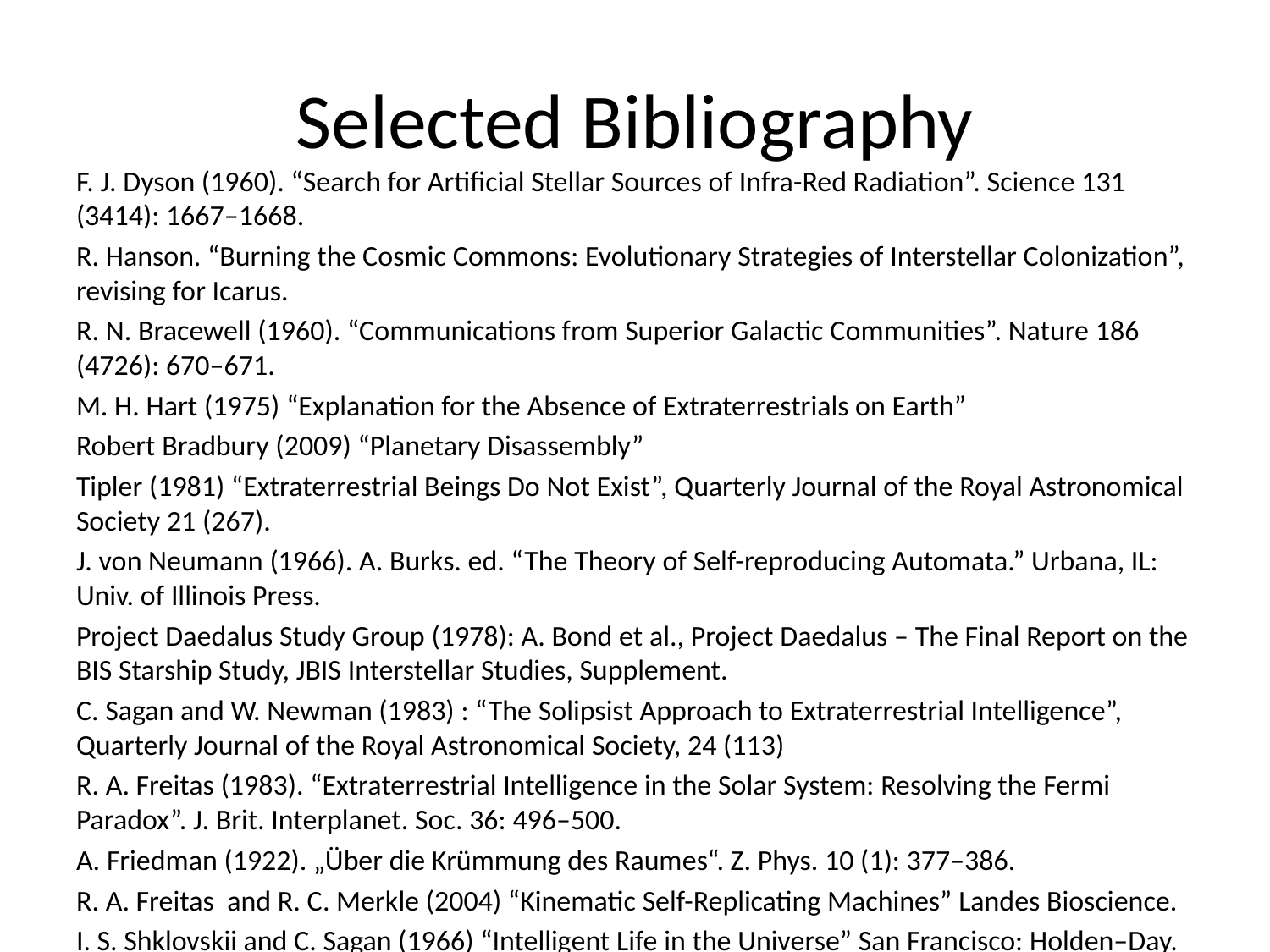

# Selected Bibliography
F. J. Dyson (1960). “Search for Artificial Stellar Sources of Infra-Red Radiation”. Science 131 (3414): 1667–1668.
R. Hanson. “Burning the Cosmic Commons: Evolutionary Strategies of Interstellar Colonization”, revising for Icarus.
R. N. Bracewell (1960). “Communications from Superior Galactic Communities”. Nature 186 (4726): 670–671.
M. H. Hart (1975) “Explanation for the Absence of Extraterrestrials on Earth”
Robert Bradbury (2009) “Planetary Disassembly”
Tipler (1981) “Extraterrestrial Beings Do Not Exist”, Quarterly Journal of the Royal Astronomical Society 21 (267).
J. von Neumann (1966). A. Burks. ed. “The Theory of Self-reproducing Automata.” Urbana, IL: Univ. of Illinois Press.
Project Daedalus Study Group (1978): A. Bond et al., Project Daedalus – The Final Report on the BIS Starship Study, JBIS Interstellar Studies, Supplement.
C. Sagan and W. Newman (1983) : “The Solipsist Approach to Extraterrestrial Intelligence”, Quarterly Journal of the Royal Astronomical Society, 24 (113)
R. A. Freitas (1983). “Extraterrestrial Intelligence in the Solar System: Resolving the Fermi Paradox”. J. Brit. Interplanet. Soc. 36: 496–500.
A. Friedman (1922). „Über die Krümmung des Raumes“. Z. Phys. 10 (1): 377–386.
R. A. Freitas  and R. C. Merkle (2004) “Kinematic Self-Replicating Machines” Landes Bioscience.
I. S. Shklovskii and C. Sagan (1966) “Intelligent Life in the Universe” San Francisco: Holden–Day.